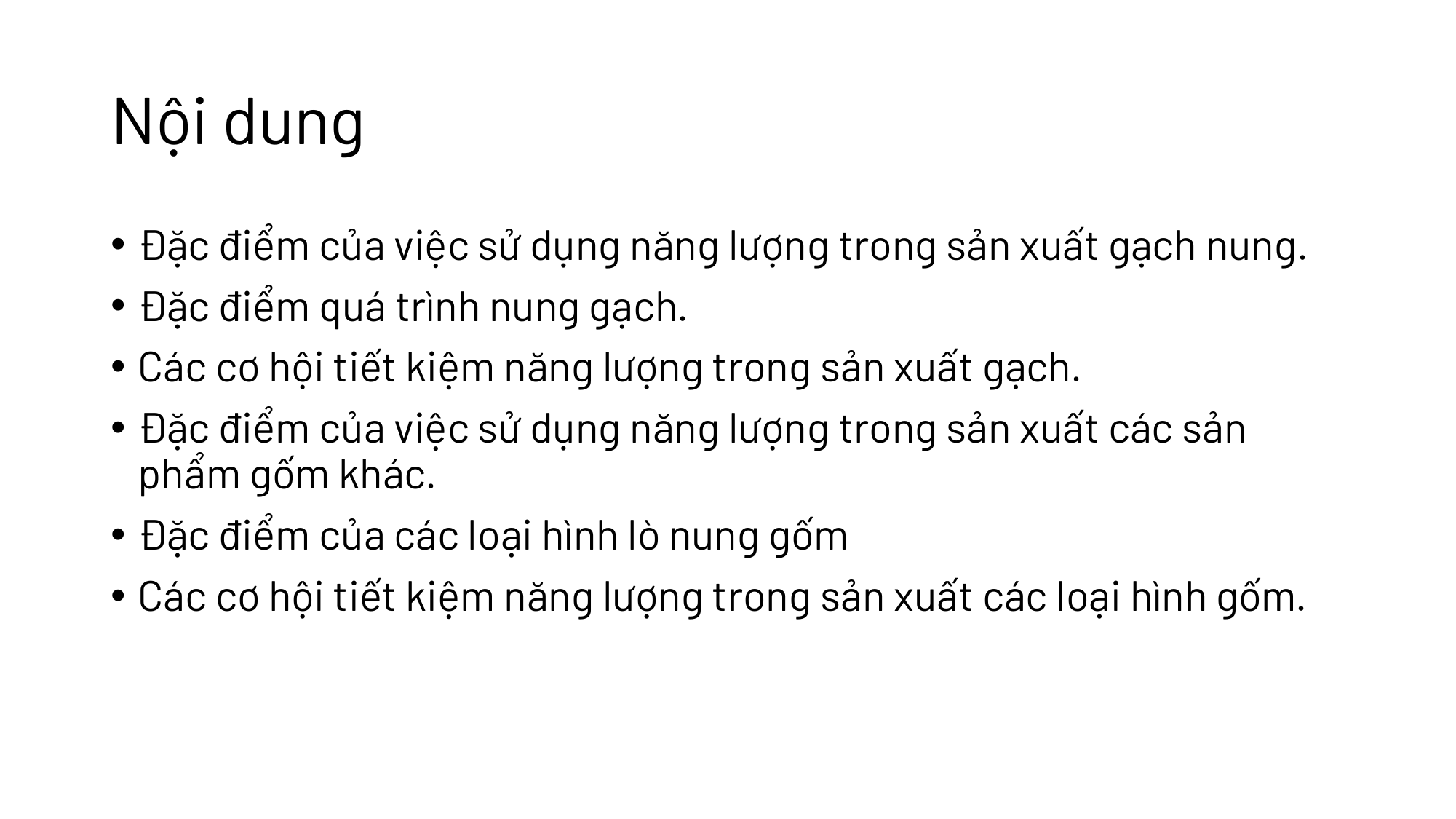

# Nội dung
Đặc điểm của việc sử dụng năng lượng trong sản xuất gạch nung.
Đặc điểm quá trình nung gạch.
Các cơ hội tiết kiệm năng lượng trong sản xuất gạch.
Đặc điểm của việc sử dụng năng lượng trong sản xuất các sản phẩm gốm khác.
Đặc điểm của các loại hình lò nung gốm
Các cơ hội tiết kiệm năng lượng trong sản xuất các loại hình gốm.